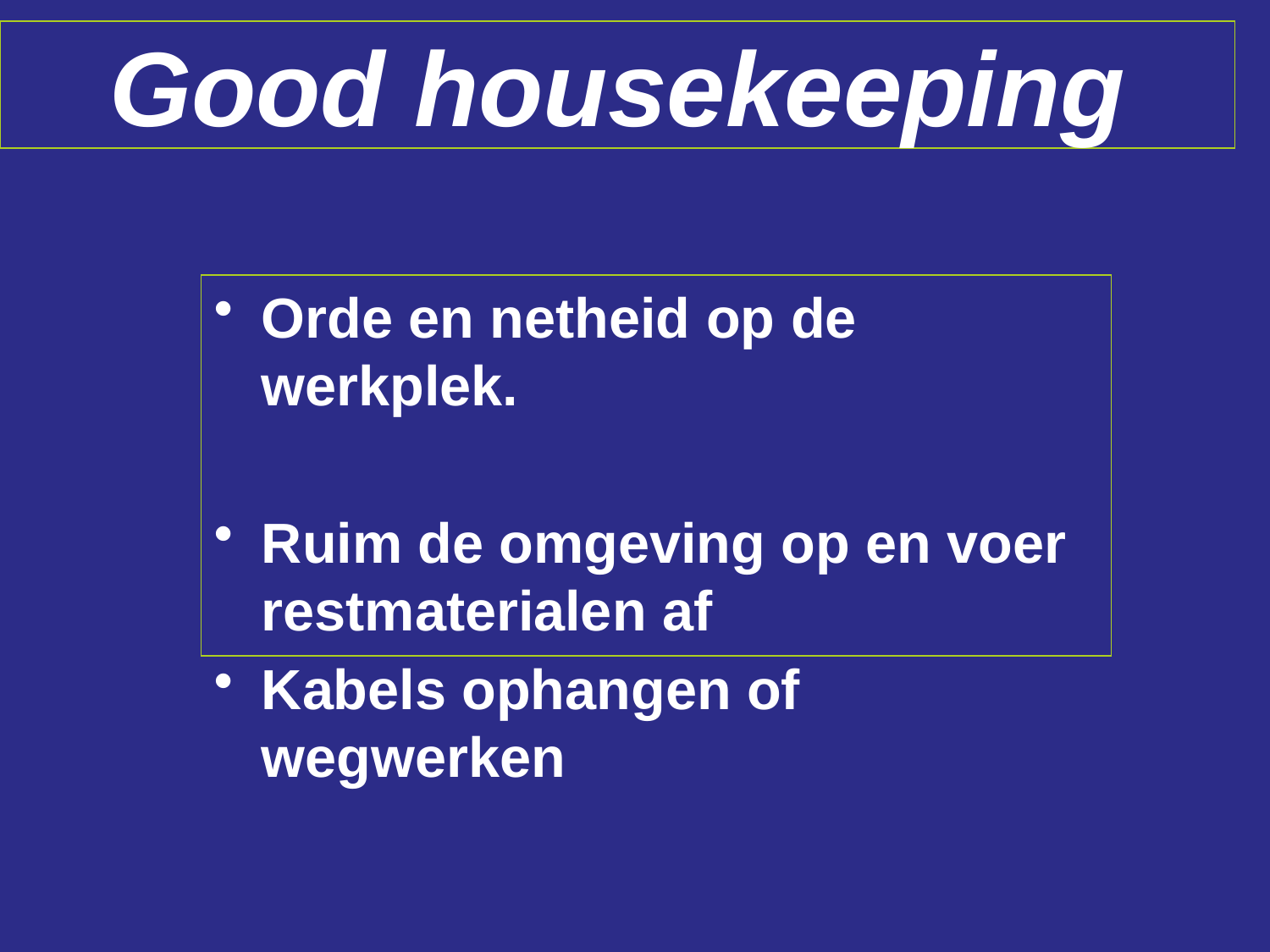

# Good housekeeping
Orde en netheid op de werkplek.

Ruim de omgeving op en voer restmaterialen af
Kabels ophangen of wegwerken